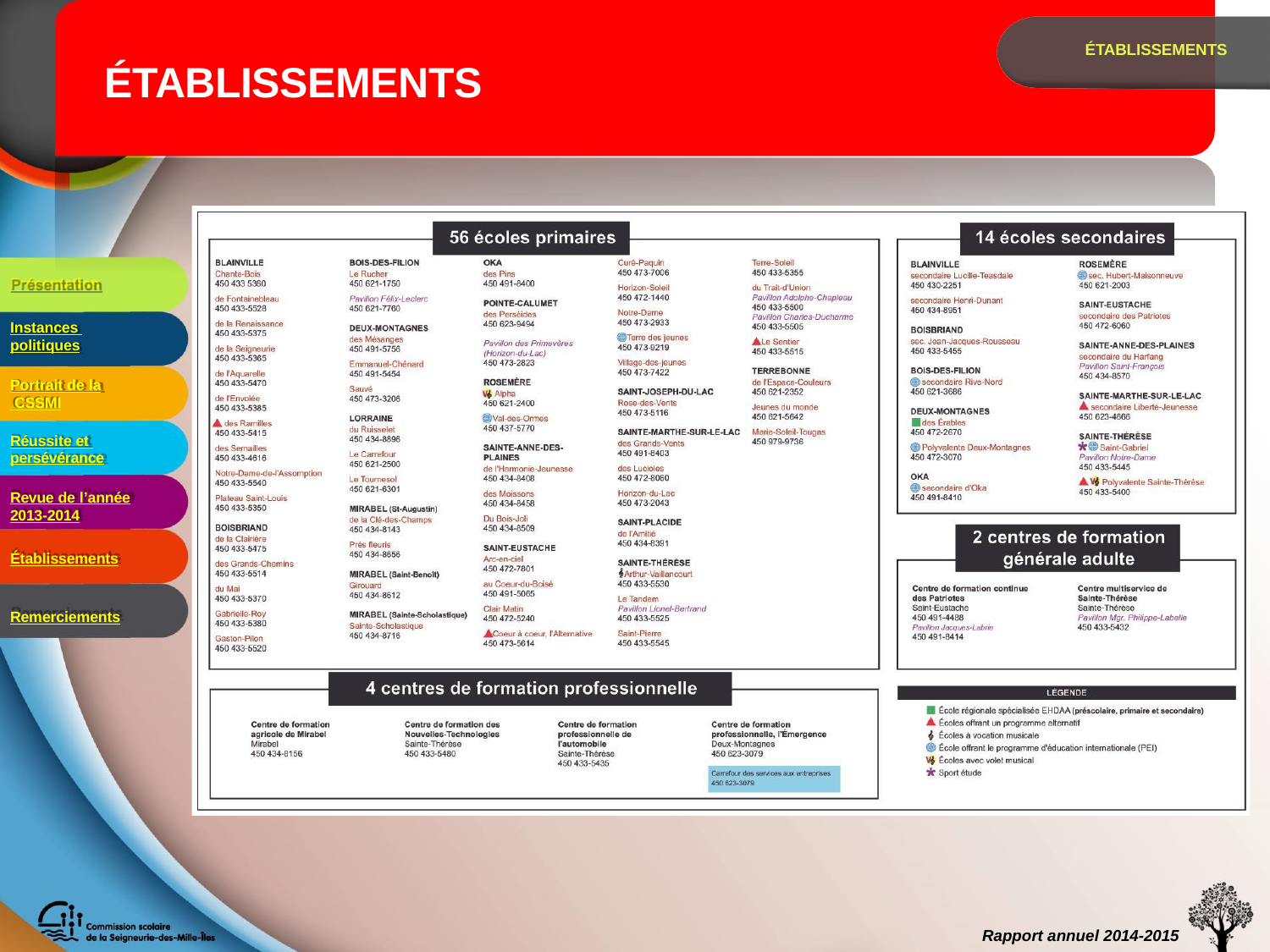

# ÉTABLISSEMENTS

ÉTABLISSEMENTS

Présentation

Instances  politiques

Portrait de la  CSSMI

Réussite et  persévérance

Revue de l’année
2013-2014

Établissements

Remerciements

Rapport annuel 2014-2015